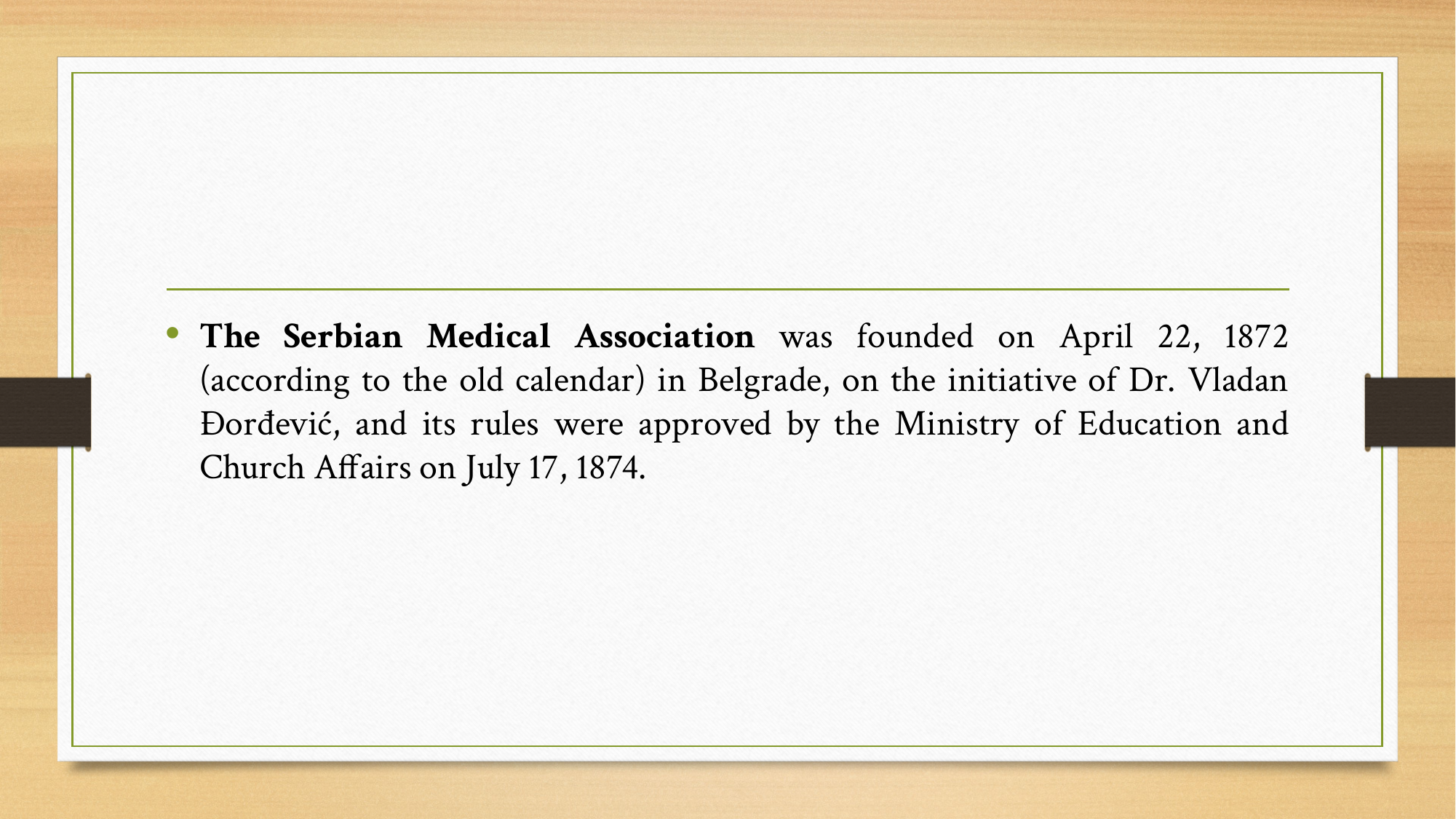

The Serbian Medical Association was founded on April 22, 1872 (according to the old calendar) in Belgrade, on the initiative of Dr. Vladan Đorđević, and its rules were approved by the Ministry of Education and Church Affairs on July 17, 1874.